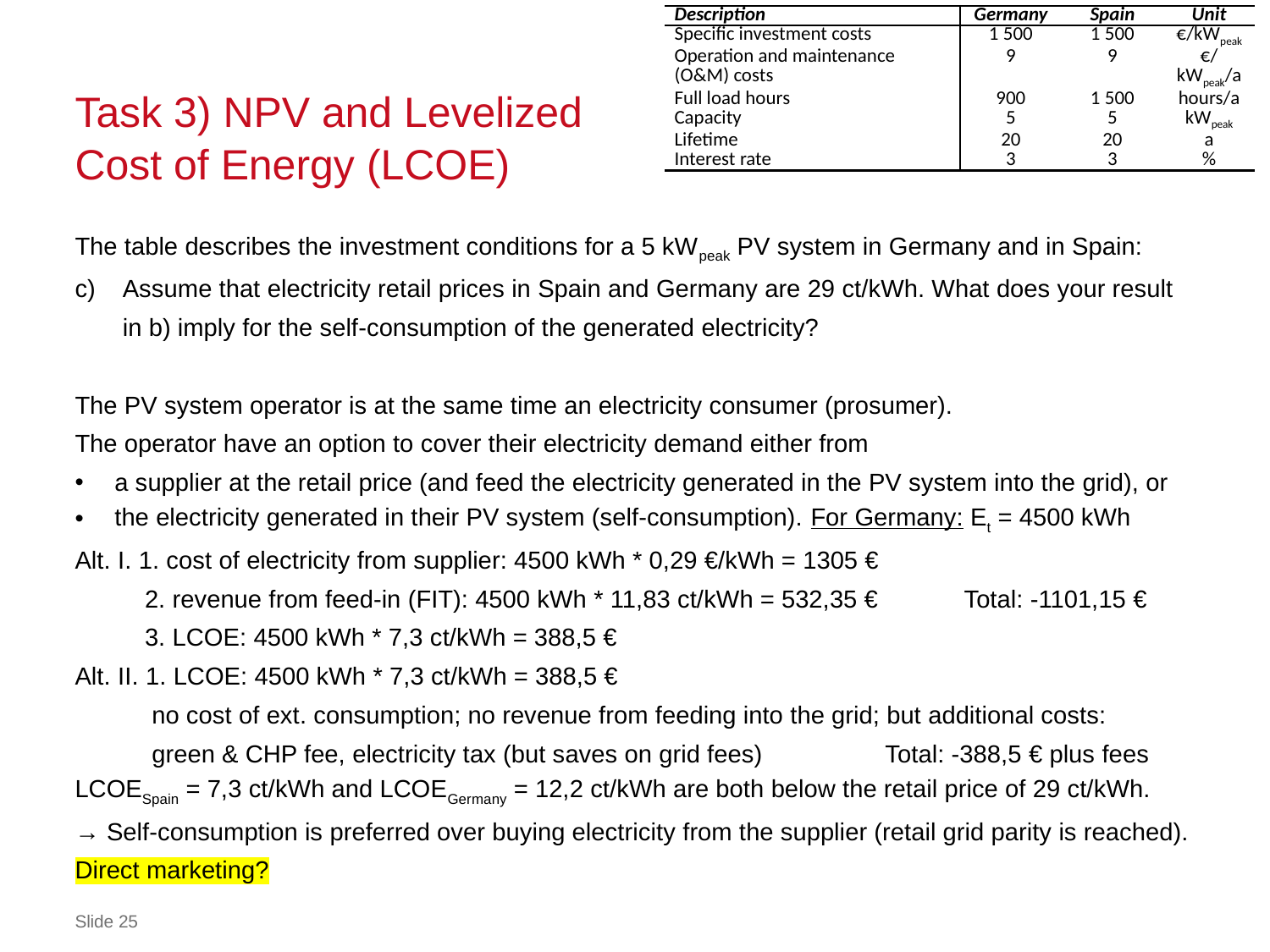

| Description | Germany | Spain | Unit |
| --- | --- | --- | --- |
| Specific investment costs | 1 500 | 1 500 | €/kWpeak |
| Operation and maintenance (O&M) costs | 9 | 9 | €/kWpeak/a |
| Full load hours | 900 | 1 500 | hours/a |
| Capacity | 5 | 5 | kWpeak |
| Lifetime | 20 | 20 | a |
| Interest rate | 3 | 3 | % |
# Task 3) NPV and Levelized Cost of Energy (LCOE)

The table describes the investment conditions for a 5 kWpeak PV system in Germany and in Spain:
Assume that electricity retail prices in Spain and Germany are 29 ct/kWh. What does your result in b) imply for the self-consumption of the generated electricity?

The PV system operator is at the same time an electricity consumer (prosumer).
The operator have an option to cover their electricity demand either from
a supplier at the retail price (and feed the electricity generated in the PV system into the grid), or
the electricity generated in their PV system (self-consumption). For Germany: Et = 4500 kWh
Alt. I. 1. cost of electricity from supplier: 4500 kWh * 0,29 €/kWh = 1305 €
          2. revenue from feed-in (FIT): 4500 kWh * 11,83 ct/kWh = 532,35 €	Total: -1101,15 €
          3. LCOE: 4500 kWh * 7,3 ct/kWh = 388,5 €
Alt. II. 1. LCOE: 4500 kWh * 7,3 ct/kWh = 388,5 €
           no cost of ext. consumption; no revenue from feeding into the grid; but additional costs:
           green & CHP fee, electricity tax (but saves on grid fees)	       Total: -388,5 € plus fees
LCOESpain = 7,3 ct/kWh and LCOEGermany = 12,2 ct/kWh are both below the retail price of 29 ct/kWh.
→ Self-consumption is preferred over buying electricity from the supplier (retail grid parity is reached).
Direct marketing?
Slide 25